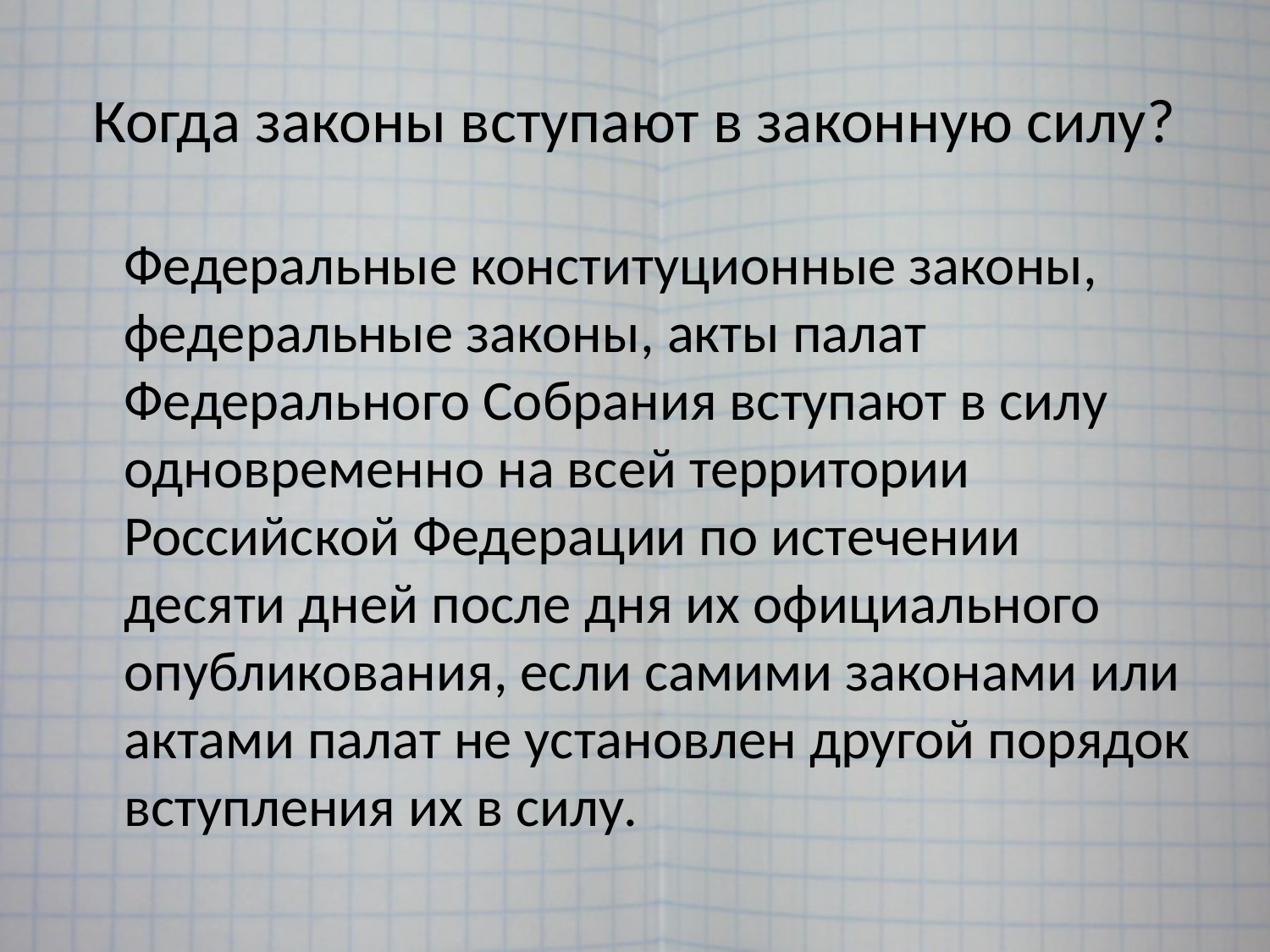

# Когда законы вступают в законную силу?
	Федеральные конституционные законы, федеральные законы, акты палат Федерального Собрания вступают в силу одновременно на всей территории Российской Федерации по истечении десяти дней после дня их официального опубликования, если самими законами или актами палат не установлен другой порядок вступления их в силу.